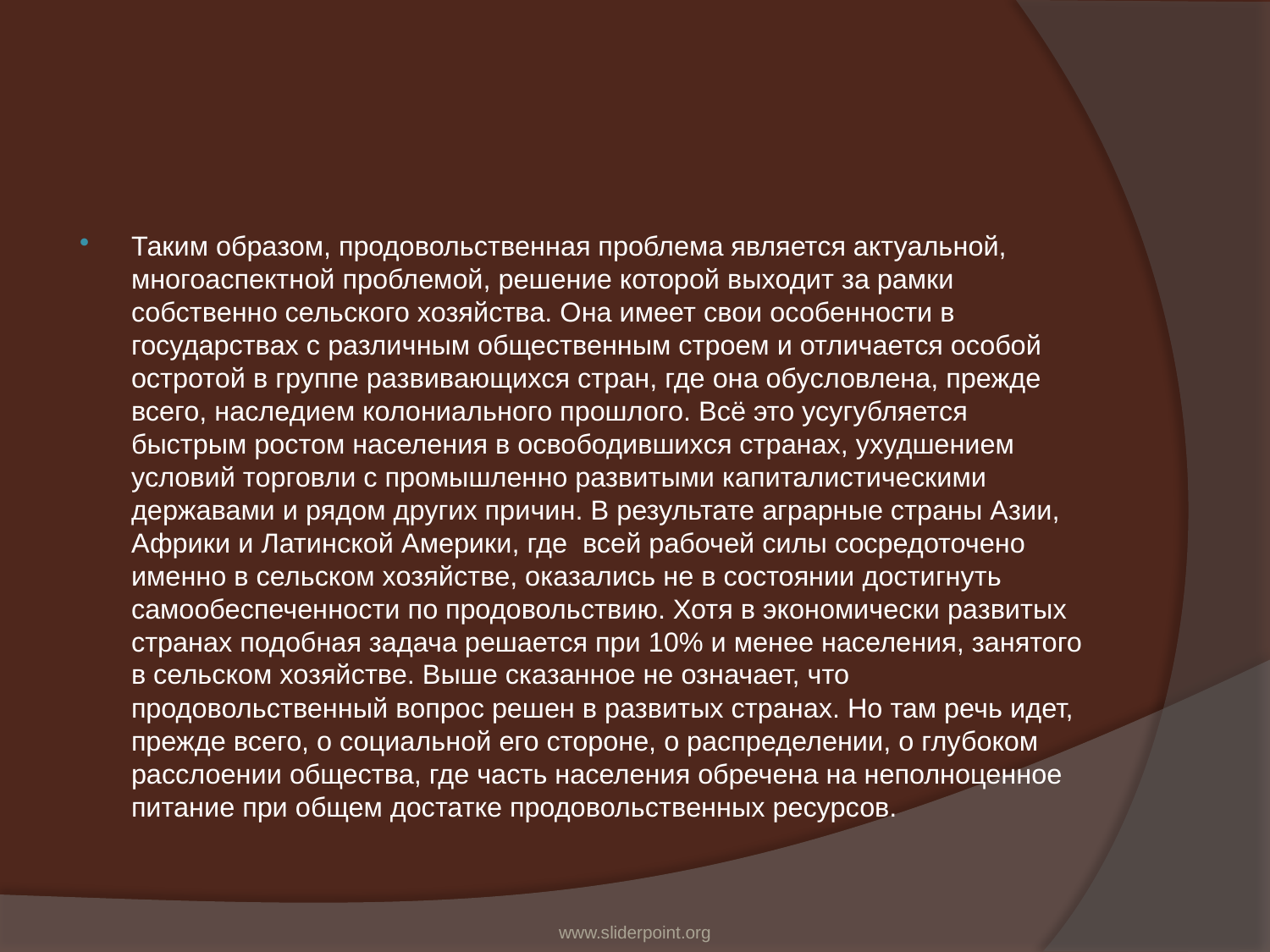

#
Таким образом, продовольственная проблема является актуальной, многоаспектной проблемой, решение которой выходит за рамки собственно сельского хозяйства. Она имеет свои особенности в государствах с различным общественным строем и отличается особой остротой в группе развивающихся стран, где она обусловлена, прежде всего, наследием колониального прошлого. Всё это усугубляется быстрым ростом населения в освободившихся странах, ухудшением условий торговли с промышленно развитыми капиталистическими державами и рядом других причин. В результате аграрные страны Азии, Африки и Латинской Америки, где  всей рабочей силы сосредоточено именно в сельском хозяйстве, оказались не в состоянии достигнуть самообеспеченности по продовольствию. Хотя в экономически развитых странах подобная задача решается при 10% и менее населения, занятого в сельском хозяйстве. Выше сказанное не означает, что продовольственный вопрос решен в развитых странах. Но там речь идет, прежде всего, о социальной его стороне, о распределении, о глубоком расслоении общества, где часть населения обречена на неполноценное питание при общем достатке продовольственных ресурсов.

www.sliderpoint.org